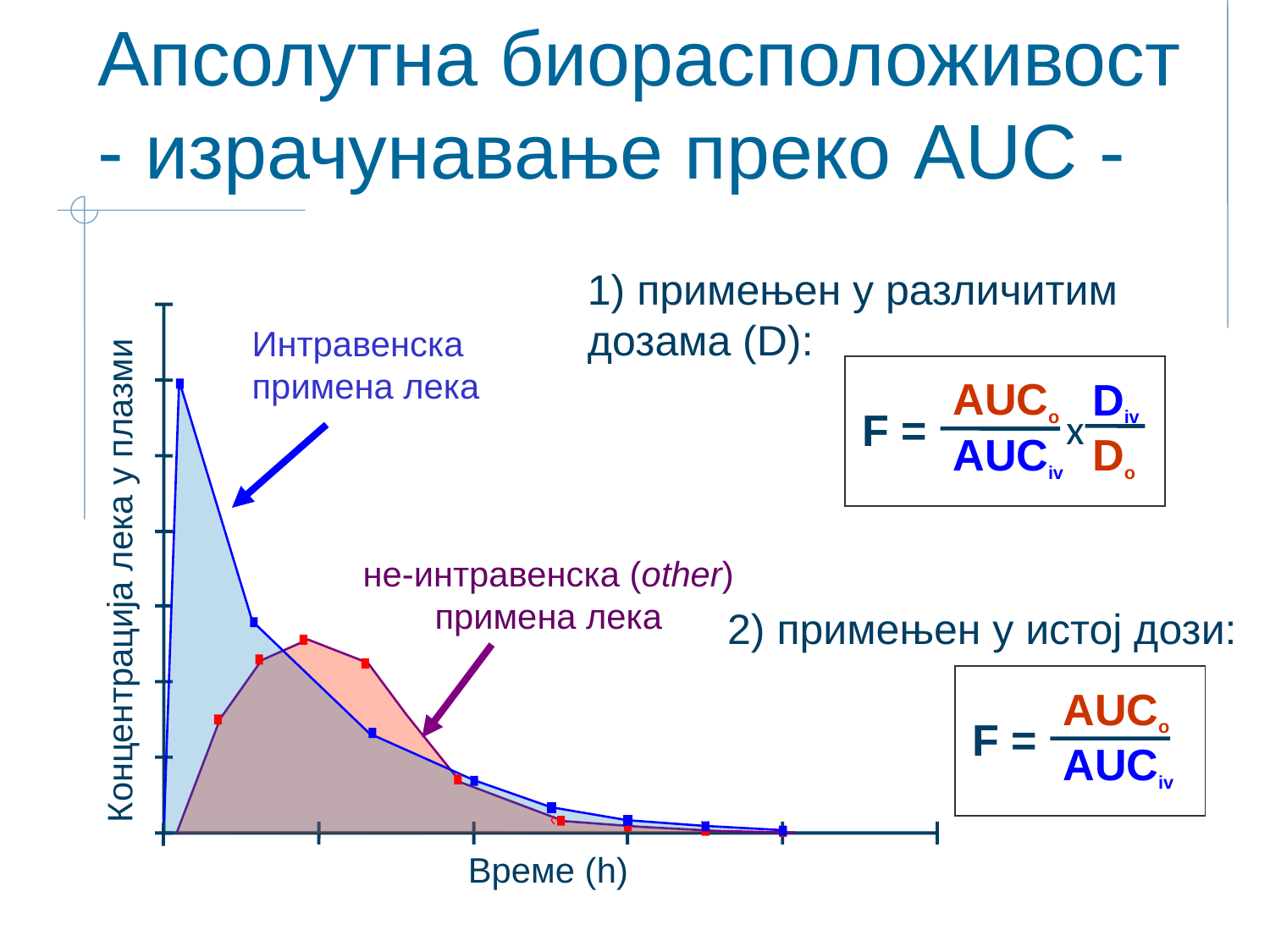

# Апсолутна биорасположивост - израчунавање преко AUC -

1) примењен у различитим дозама (D):

Интравенска
примена лека

AUCo
AUCiv
Div
Do
F =
x

Концентрација лека у плазми

не-интравенска (other)
примена лека
2) примењен у истој дози:

AUCo
AUCiv
F =

Време (h)